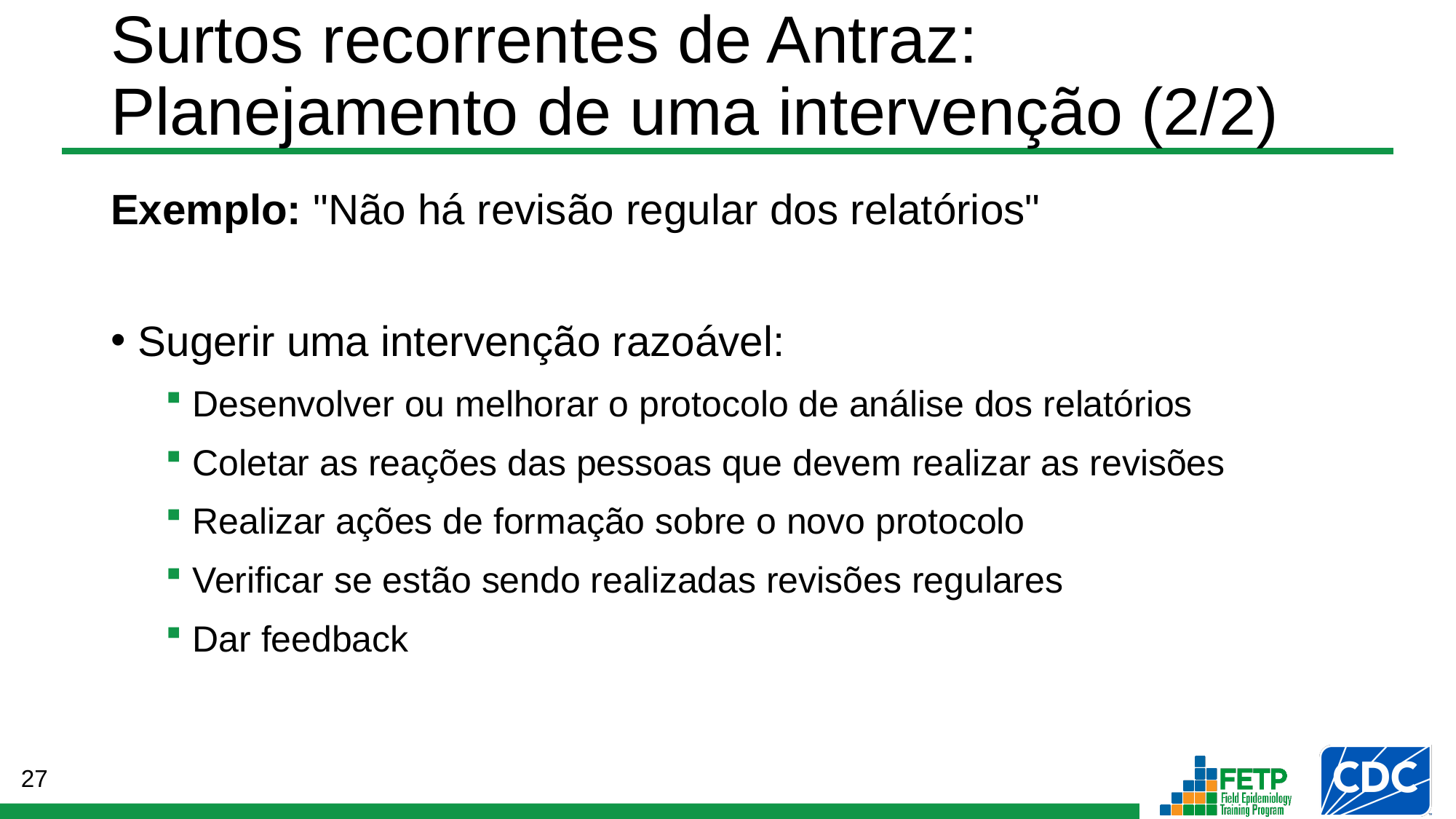

# Surtos recorrentes de Antraz: Planejamento de uma intervenção (2/2)
Exemplo: "Não há revisão regular dos relatórios"

Sugerir uma intervenção razoável:
Desenvolver ou melhorar o protocolo de análise dos relatórios
Coletar as reações das pessoas que devem realizar as revisões
Realizar ações de formação sobre o novo protocolo
Verificar se estão sendo realizadas revisões regulares
Dar feedback